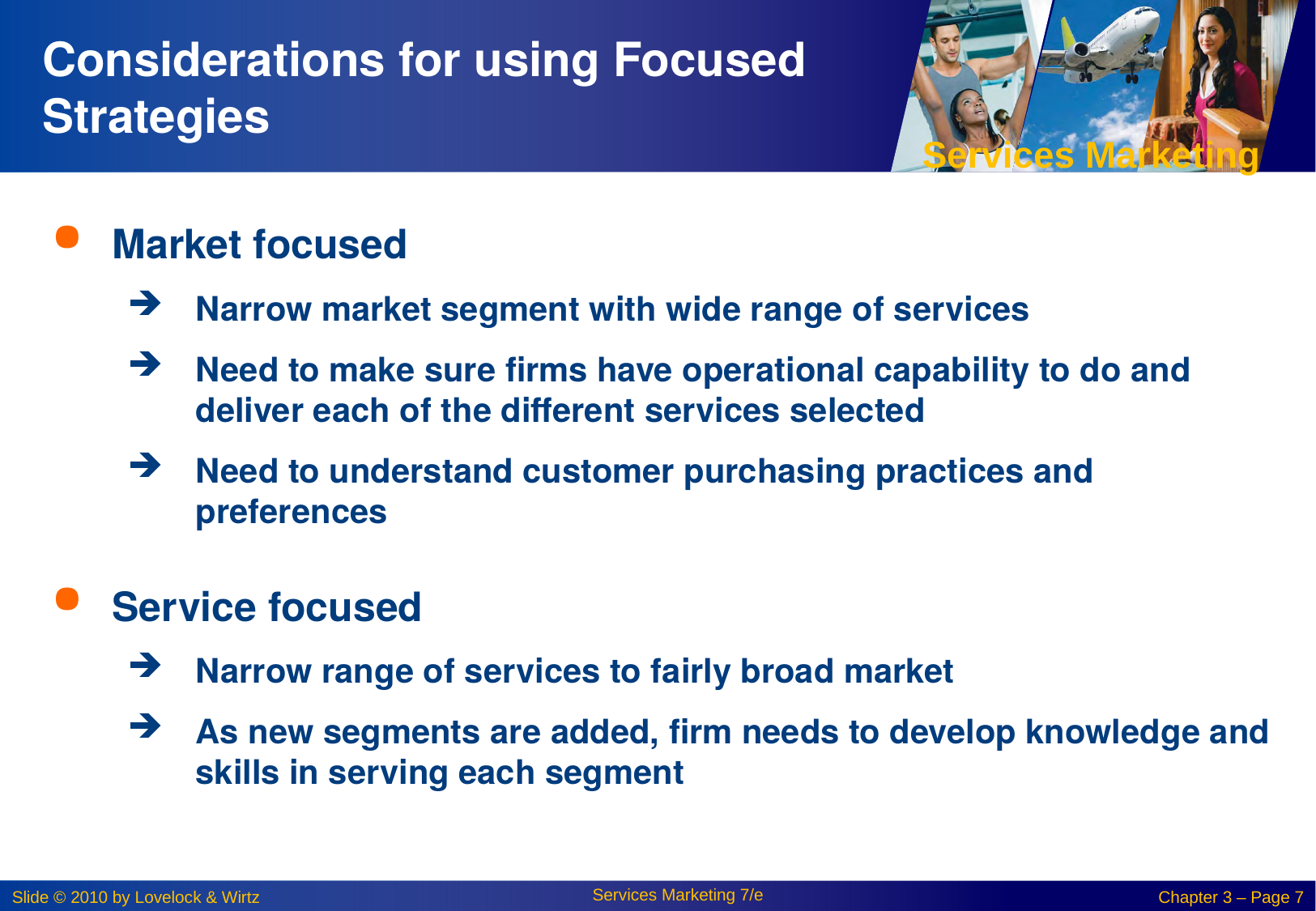

# Considerations for using Focused Strategies
Market focused
Narrow market segment with wide range of services
Need to make sure firms have operational capability to do and deliver each of the different services selected
Need to understand customer purchasing practices and preferences
Service focused
Narrow range of services to fairly broad market
As new segments are added, firm needs to develop knowledge and skills in serving each segment